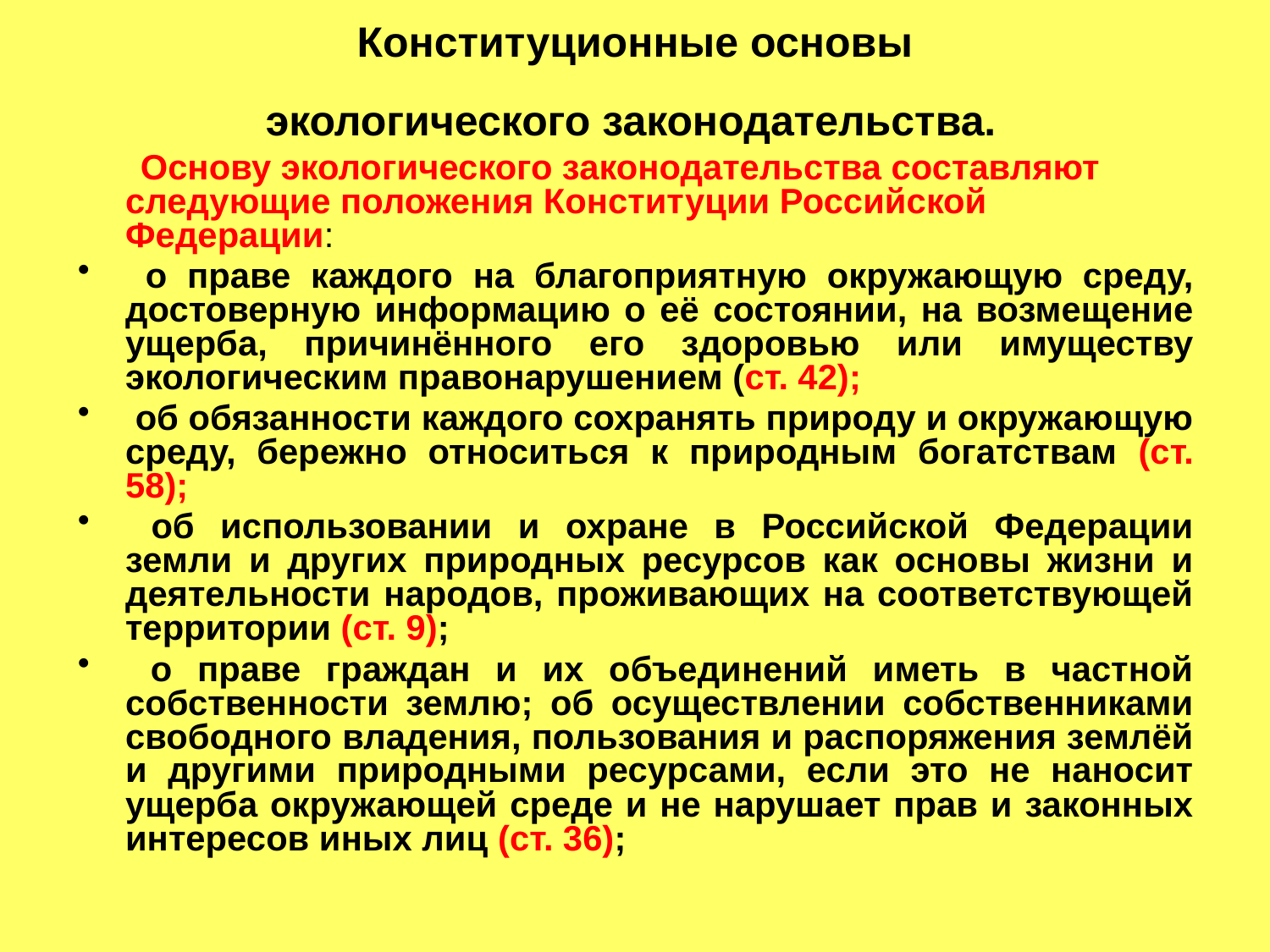

# Конституционные основы экологического законодательства.
        Основу экологического законодательства составляют следующие положения Конституции Российской Федерации:
 о праве каждого на благоприятную окружающую среду, достоверную информацию о её состоянии, на возмещение ущерба, причинённого его здоровью или имуществу экологическим правонарушением (ст. 42);
 об обязанности каждого сохранять природу и окружающую среду, бережно относиться к природным богатствам (ст. 58);
 об использовании и охране в Российской Федерации земли и других природных ресурсов как основы жизни и деятельности народов, проживающих на соответствующей территории (ст. 9);
 о праве граждан и их объединений иметь в частной собственности землю; об осуществлении собственниками свободного владения, пользования и распоряжения землёй и другими природными ресурсами, если это не наносит ущерба окружающей среде и не нарушает прав и законных интересов иных лиц (ст. 36);